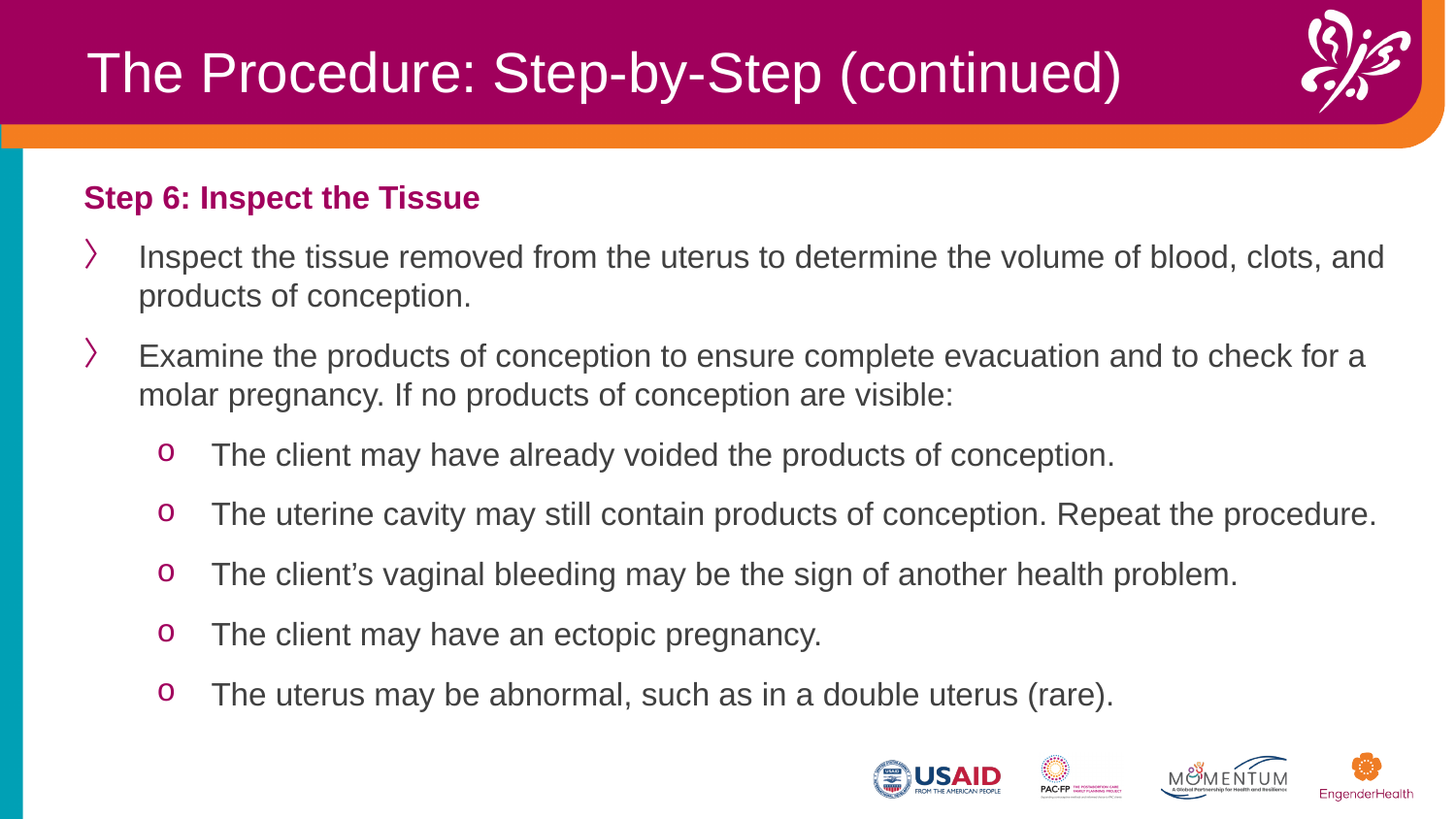

The Procedure: Step-by-Step (continued)
Step 6: Inspect the Tissue
Inspect the tissue removed from the uterus to determine the volume of blood, clots, and products of conception.
Examine the products of conception to ensure complete evacuation and to check for a molar pregnancy. If no products of conception are visible:
The client may have already voided the products of conception.
The uterine cavity may still contain products of conception. Repeat the procedure.
The client’s vaginal bleeding may be the sign of another health problem.
The client may have an ectopic pregnancy.
The uterus may be abnormal, such as in a double uterus (rare).